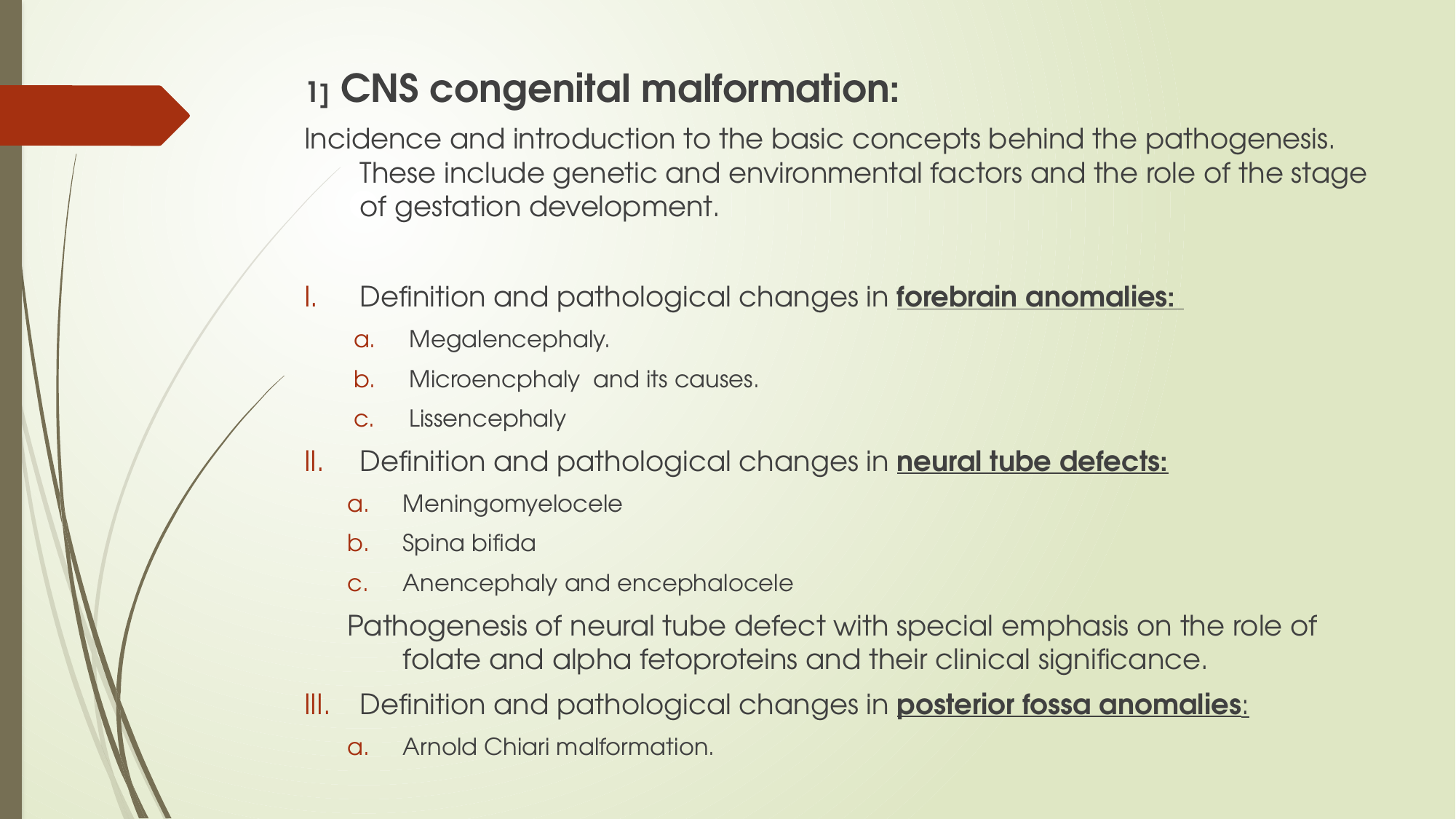

1] CNS congenital malformation:
Incidence and introduction to the basic concepts behind the pathogenesis. These include genetic and environmental factors and the role of the stage of gestation development.

Definition and pathological changes in forebrain anomalies:
Megalencephaly.
Microencphaly  and its causes.
Lissencephaly
Definition and pathological changes in neural tube defects:
Meningomyelocele
Spina bifida
Anencephaly and encephalocele
Pathogenesis of neural tube defect with special emphasis on the role of folate and alpha fetoproteins and their clinical significance.
Definition and pathological changes in posterior fossa anomalies:
Arnold Chiari malformation.